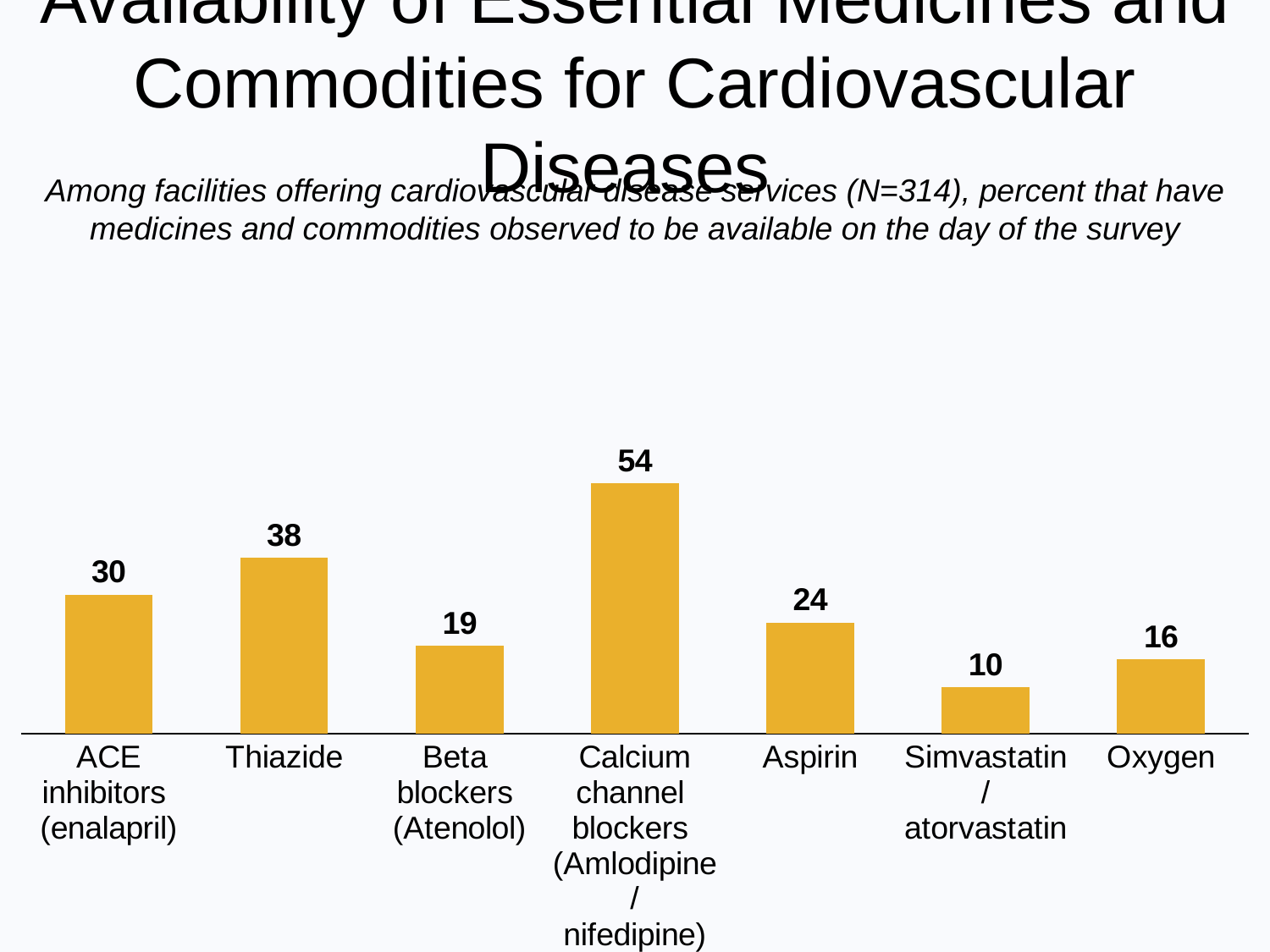

# Availability of Essential Medicines and Commodities for Cardiovascular Diseases
Among facilities offering cardiovascular disease services (N=314), percent that have medicines and commodities observed to be available on the day of the survey

### Chart

| Category |  |
|---|---|
| ACE inhibitors
(enalapril) | 30.0 |
| Thiazide | 38.0 |
| Beta
blockers
(Atenolol) | 19.0 |
| Calcium channel
blockers
(Amlodipine/
nifedipine) | 54.0 |
| Aspirin | 24.0 |
| Simvastatin/
atorvastatin | 10.0 |
| Oxygen | 16.0 |